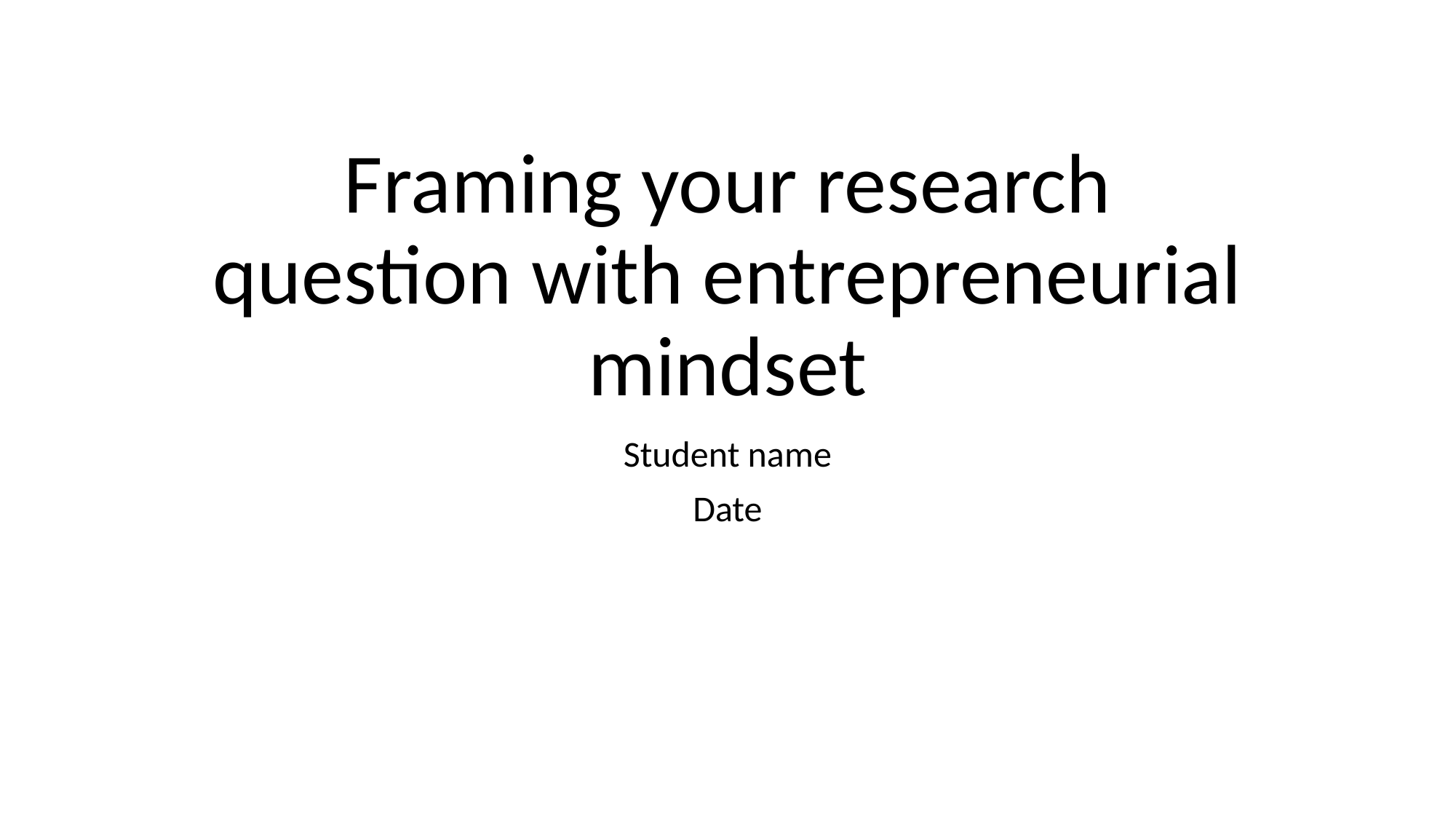

# Framing your research question with entrepreneurial mindset
Student name
Date